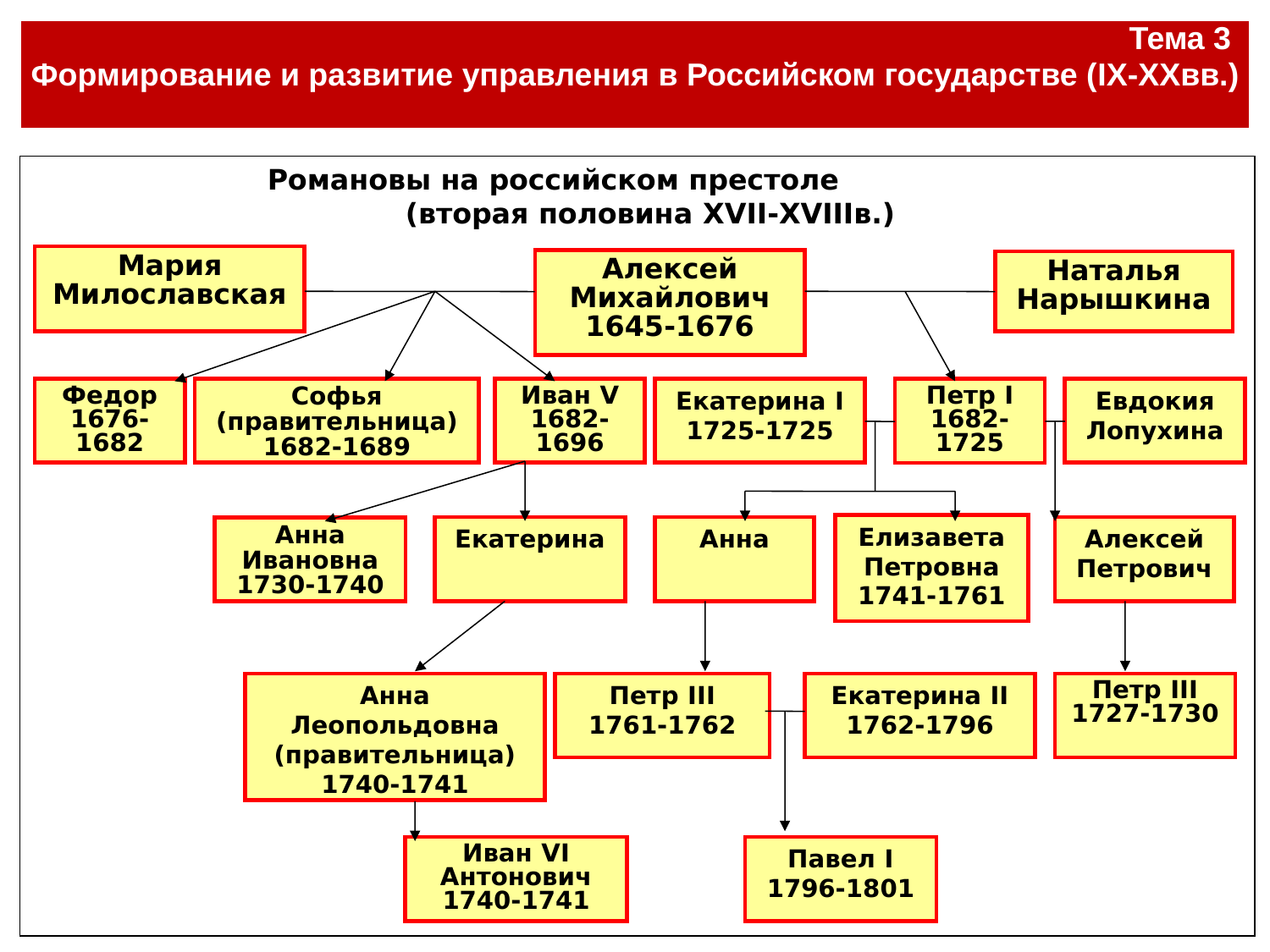

| Тема 3 Формирование и развитие управления в Российском государстве (IX-XXвв.) |
| --- |
#
Романовы на российском престоле
(вторая половина XVII-XVIIIв.)

Мария Милославская
Алексей Михайлович 1645-1676
Наталья Нарышкина

Федор
1676-1682
Софья (правительница)
1682-1689
Иван V
1682-1696
Екатерина I
1725-1725
Петр I
1682-1725
Евдокия Лопухина

Елизавета Петровна
1741-1761
Анна Ивановна
1730-1740
Екатерина
Анна
Алексей Петрович

Анна Леопольдовна
(правительница)
1740-1741
Петр III
1761-1762
Екатерина II
1762-1796
Петр III
1727-1730

Иван VI Антонович
1740-1741
Павел I
1796-1801